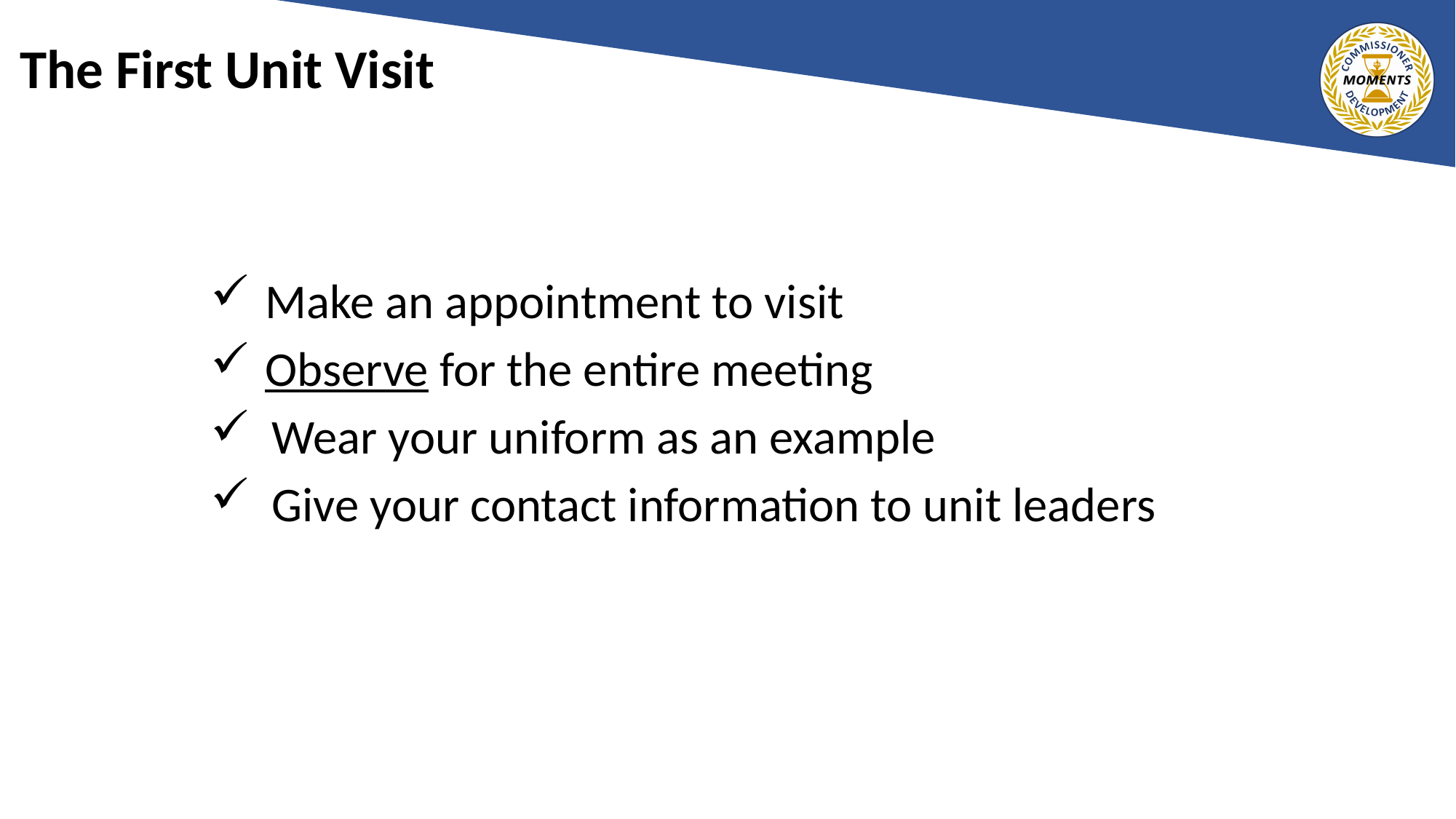

# The First Unit Visit
Make an appointment to visit
Observe for the entire meeting
Wear your uniform as an example
Give your contact information to unit leaders